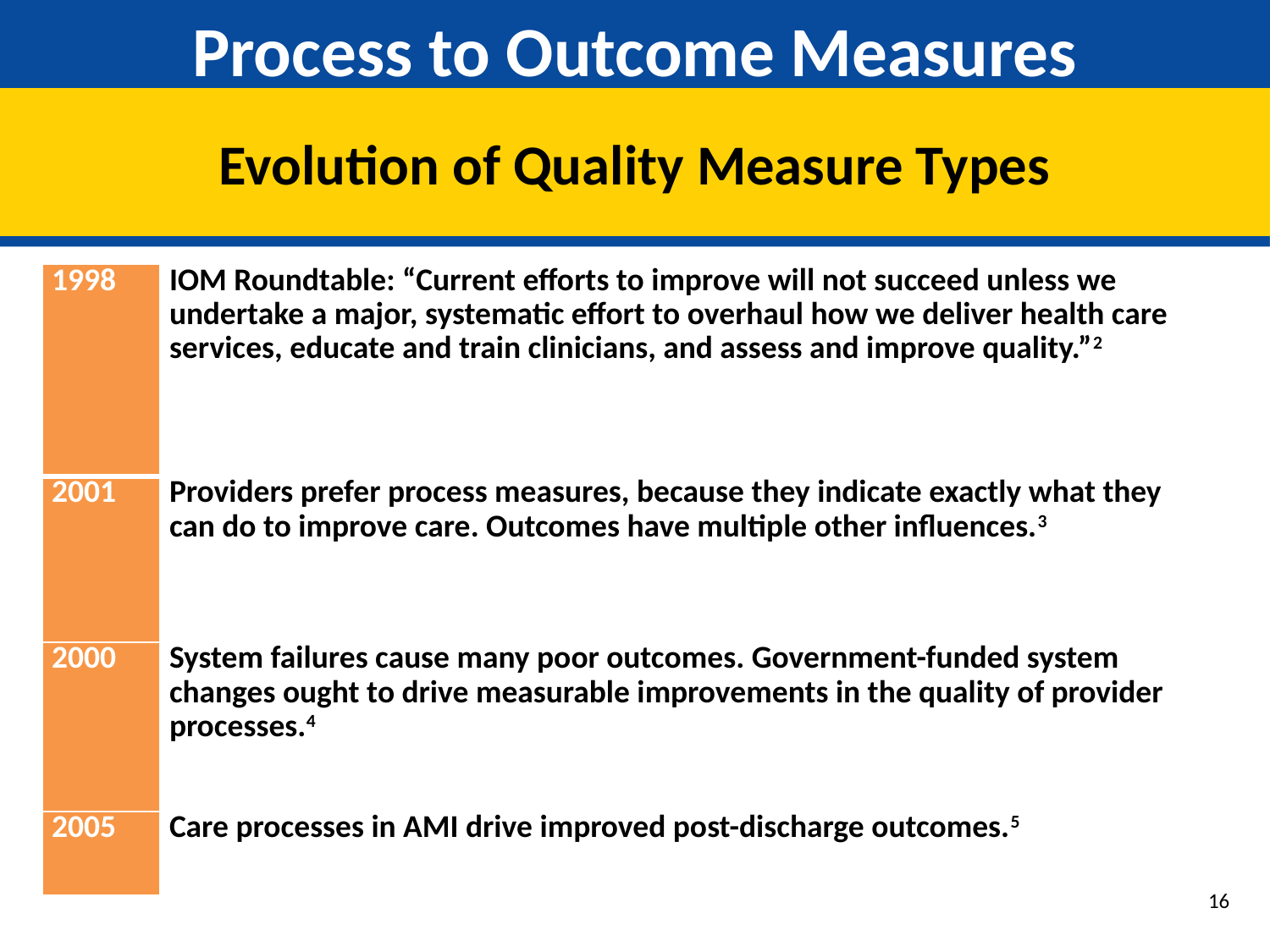

# Process to Outcome Measures
Evolution of Quality Measure Types
| 1998 | IOM Roundtable: “Current efforts to improve will not succeed unless we undertake a major, systematic effort to overhaul how we deliver health care services, educate and train clinicians, and assess and improve quality.”2 |
| --- | --- |
| 2001 | Providers prefer process measures, because they indicate exactly what they can do to improve care. Outcomes have multiple other influences.3 |
| 2000 | System failures cause many poor outcomes. Government-funded system changes ought to drive measurable improvements in the quality of provider processes.4 |
| 2005 | Care processes in AMI drive improved post-discharge outcomes.5 |